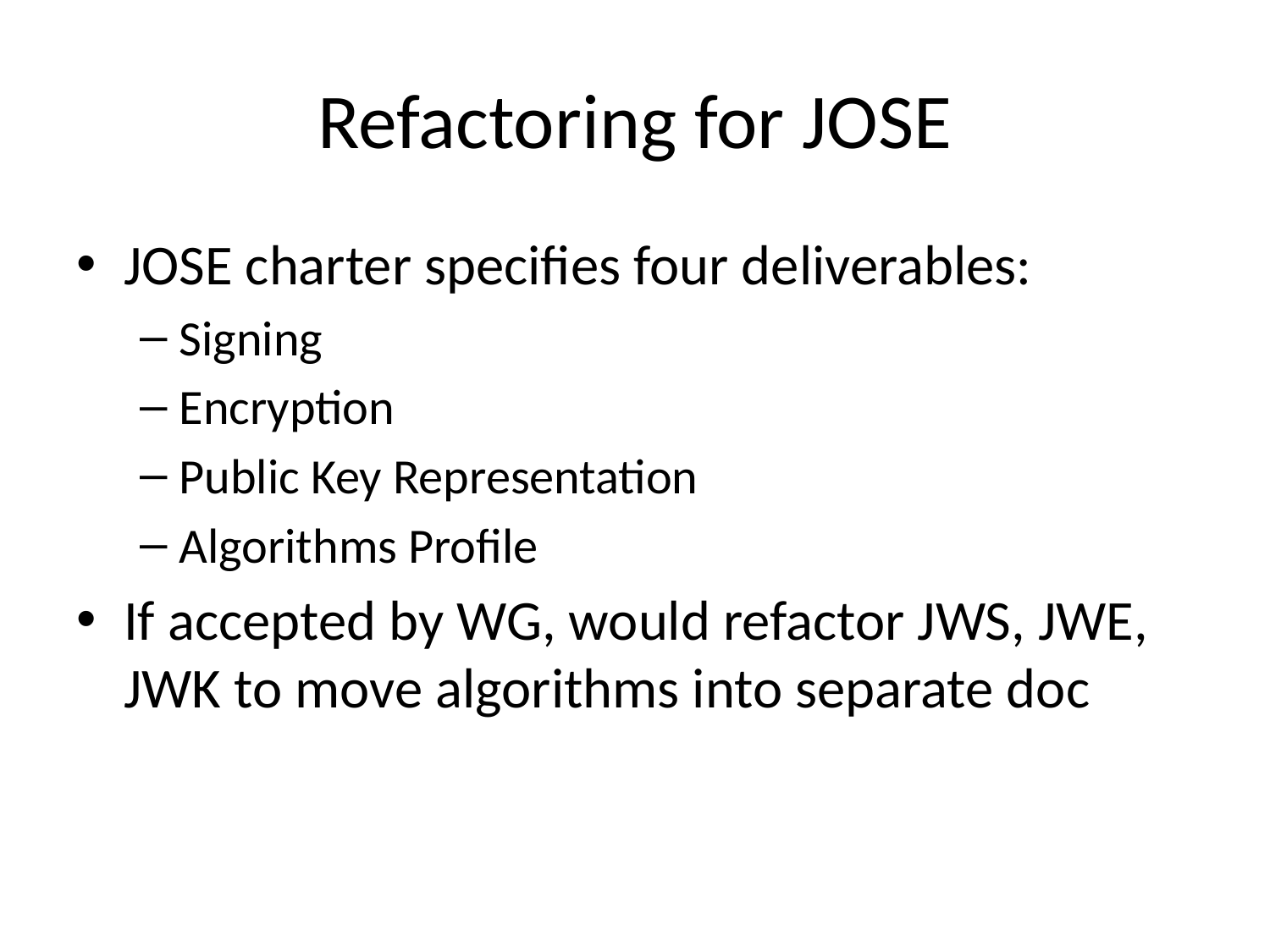

# Refactoring for JOSE
JOSE charter specifies four deliverables:
Signing
Encryption
Public Key Representation
Algorithms Profile
If accepted by WG, would refactor JWS, JWE, JWK to move algorithms into separate doc